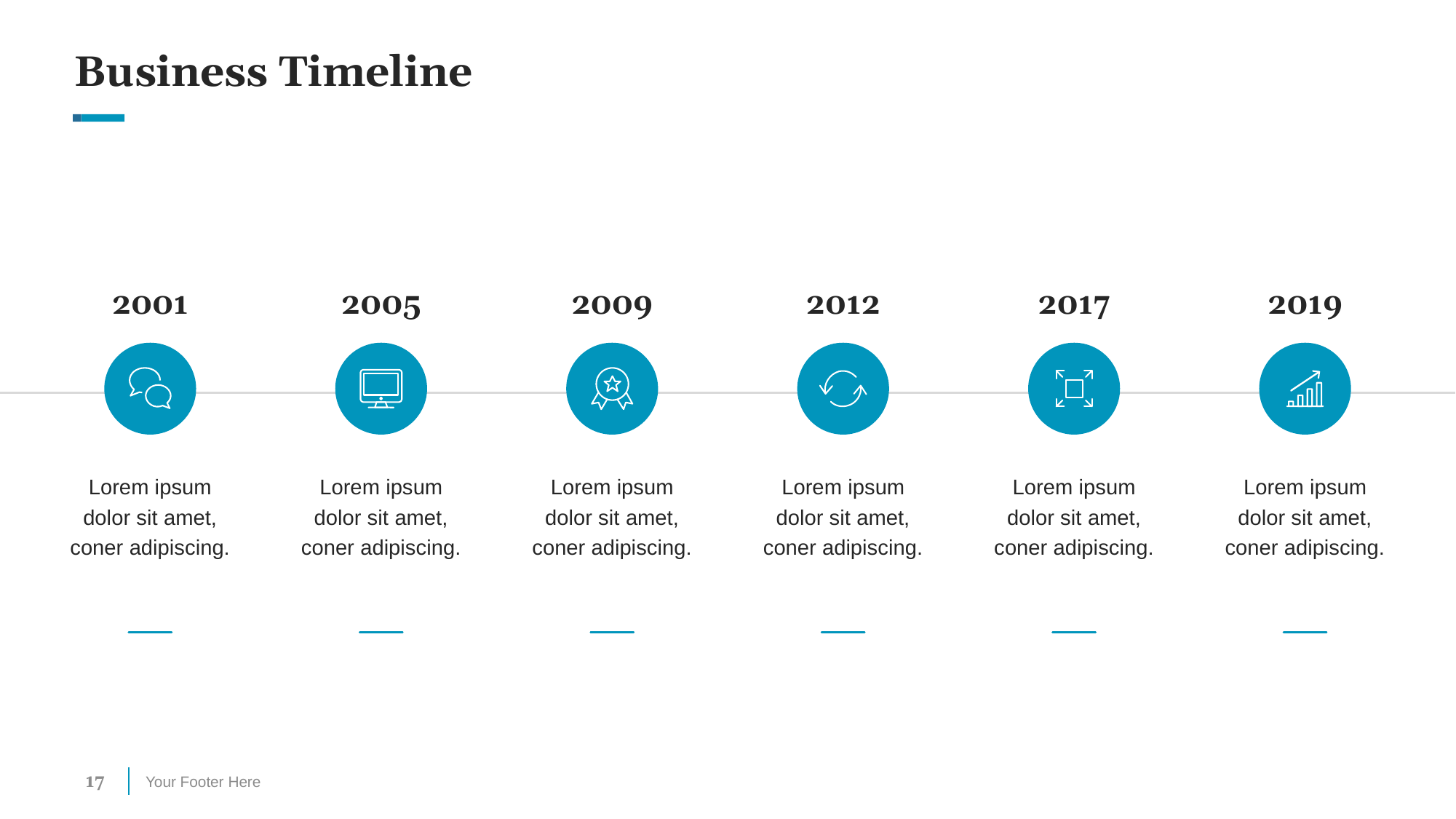

# Business Timeline
2001
2005
2009
2012
2017
2019

Lorem ipsum dolor sit amet, coner adipiscing.
Lorem ipsum dolor sit amet, coner adipiscing.
Lorem ipsum dolor sit amet, coner adipiscing.
Lorem ipsum dolor sit amet, coner adipiscing.
Lorem ipsum dolor sit amet, coner adipiscing.
Lorem ipsum dolor sit amet, coner adipiscing.
17
Your Footer Here